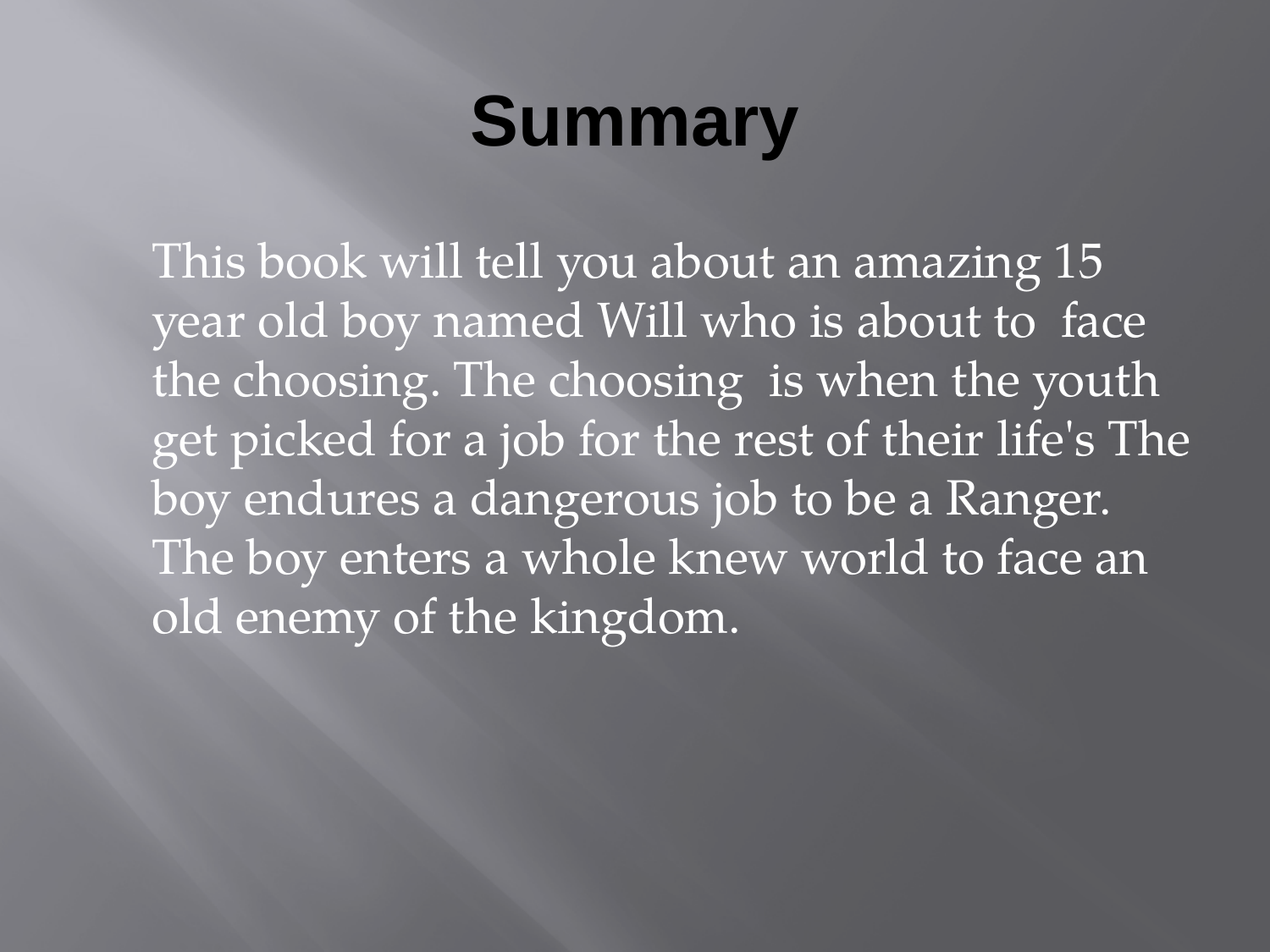

# Summary
	This book will tell you about an amazing 15 year old boy named Will who is about to  face the choosing. The choosing  is when the youth get picked for a job for the rest of their life's The boy endures a dangerous job to be a Ranger.  The boy enters a whole knew world to face an old enemy of the kingdom.